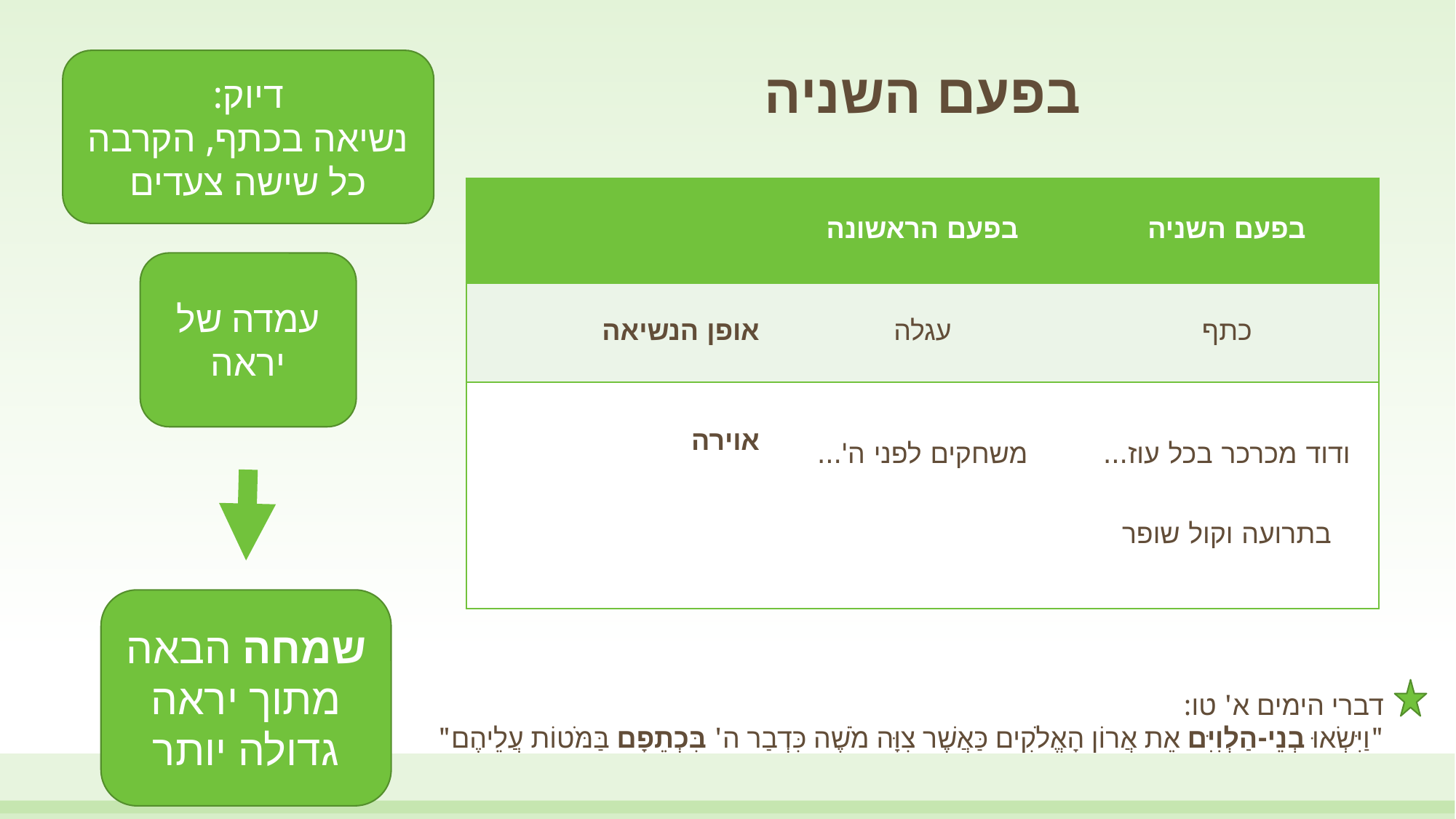

דיוק:
נשיאה בכתף, הקרבה כל שישה צעדים
בפעם השניה
|  | בפעם הראשונה | בפעם השניה |
| --- | --- | --- |
| אופן הנשיאה | ‎עגלה | כתף |
| אוירה | משחקים לפני ה'... | ודוד ‎מכרכר בכל עוז... בתרועה וקול שופר |
עמדה של יראה
שמחה הבאה מתוך יראה גדולה יותר

דברי הימים א' טו:
"וַיִּשְׂאוּ בְנֵי-הַלְוִיִּם אֵת אֲרוֹן הָאֱלֹקִים כַּאֲשֶׁר צִוָּה מֹשֶׁה כִּדְבַר ה' בִּכְתֵפָם בַּמֹּטוֹת עֲלֵיהֶם"